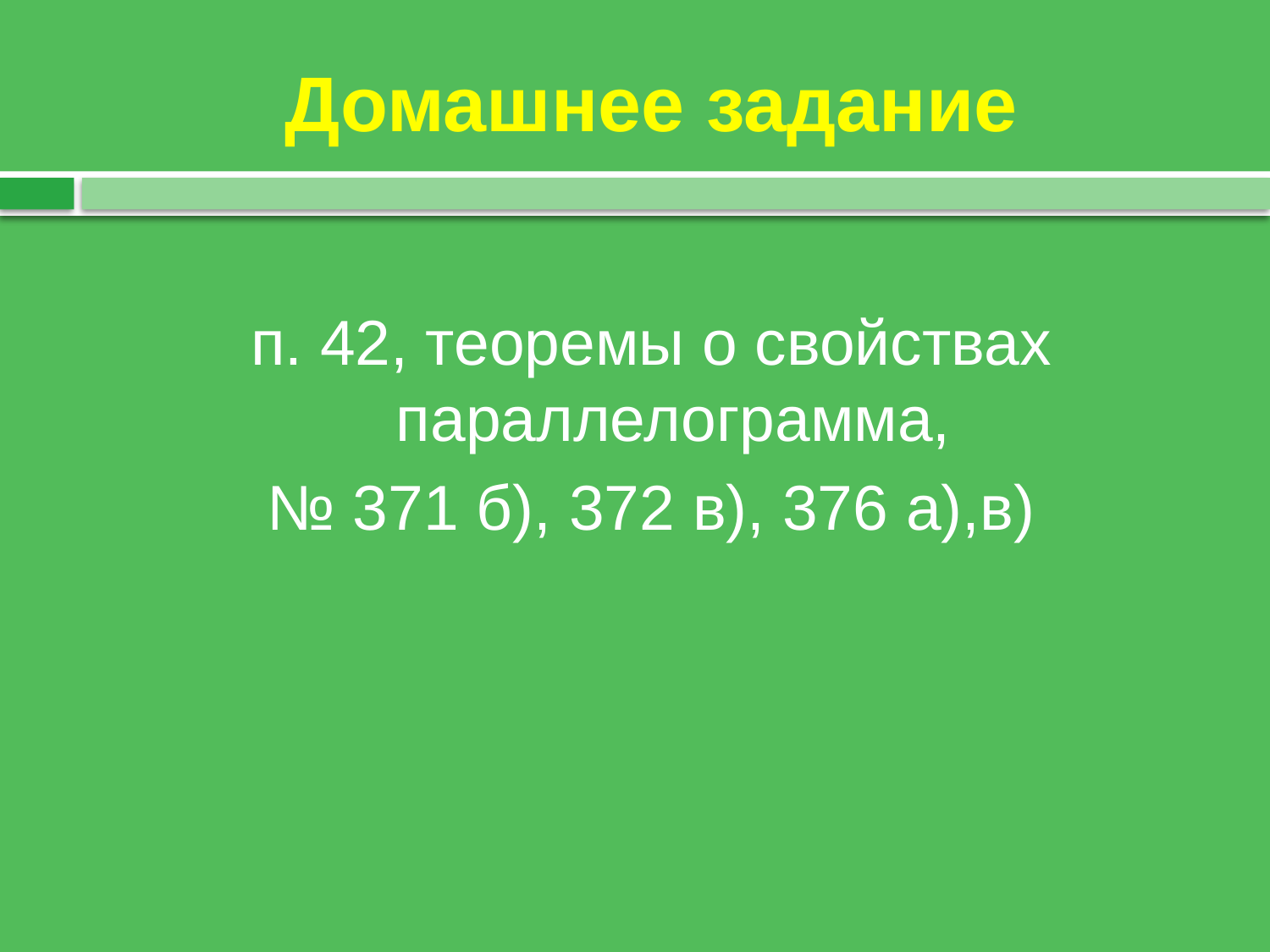

# Домашнее задание

п. 42, теоремы о свойствах параллелограмма,
№ 371 б), 372 в), 376 а),в)